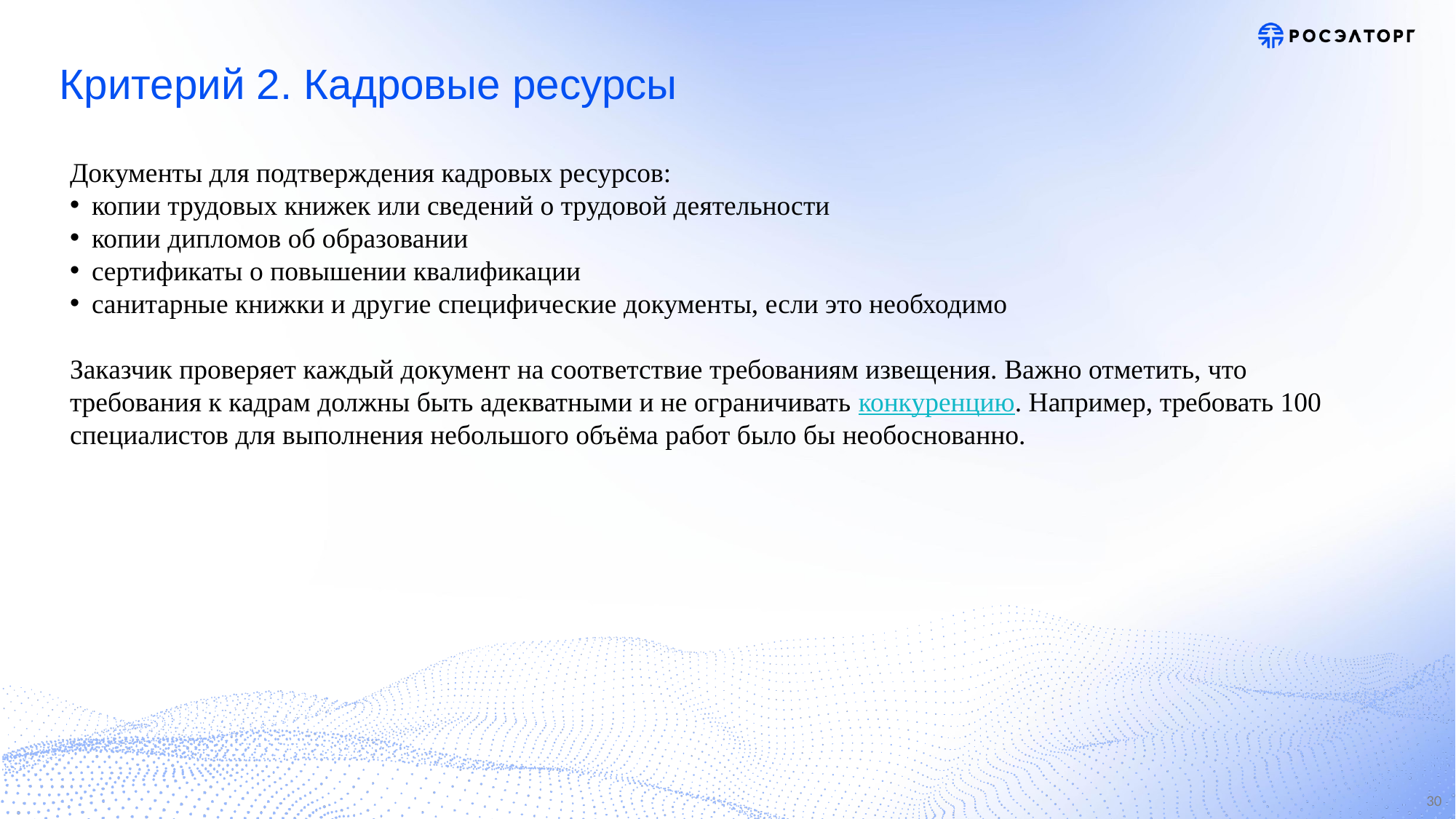

# Критерий 2. Кадровые ресурсы
Документы для подтверждения кадровых ресурсов:
копии трудовых книжек или сведений о трудовой деятельности
копии дипломов об образовании
сертификаты о повышении квалификации
санитарные книжки и другие специфические документы, если это необходимо

Заказчик проверяет каждый документ на соответствие требованиям извещения. Важно отметить, что требования к кадрам должны быть адекватными и не ограничивать конкуренцию. Например, требовать 100 специалистов для выполнения небольшого объёма работ было бы необоснованно.